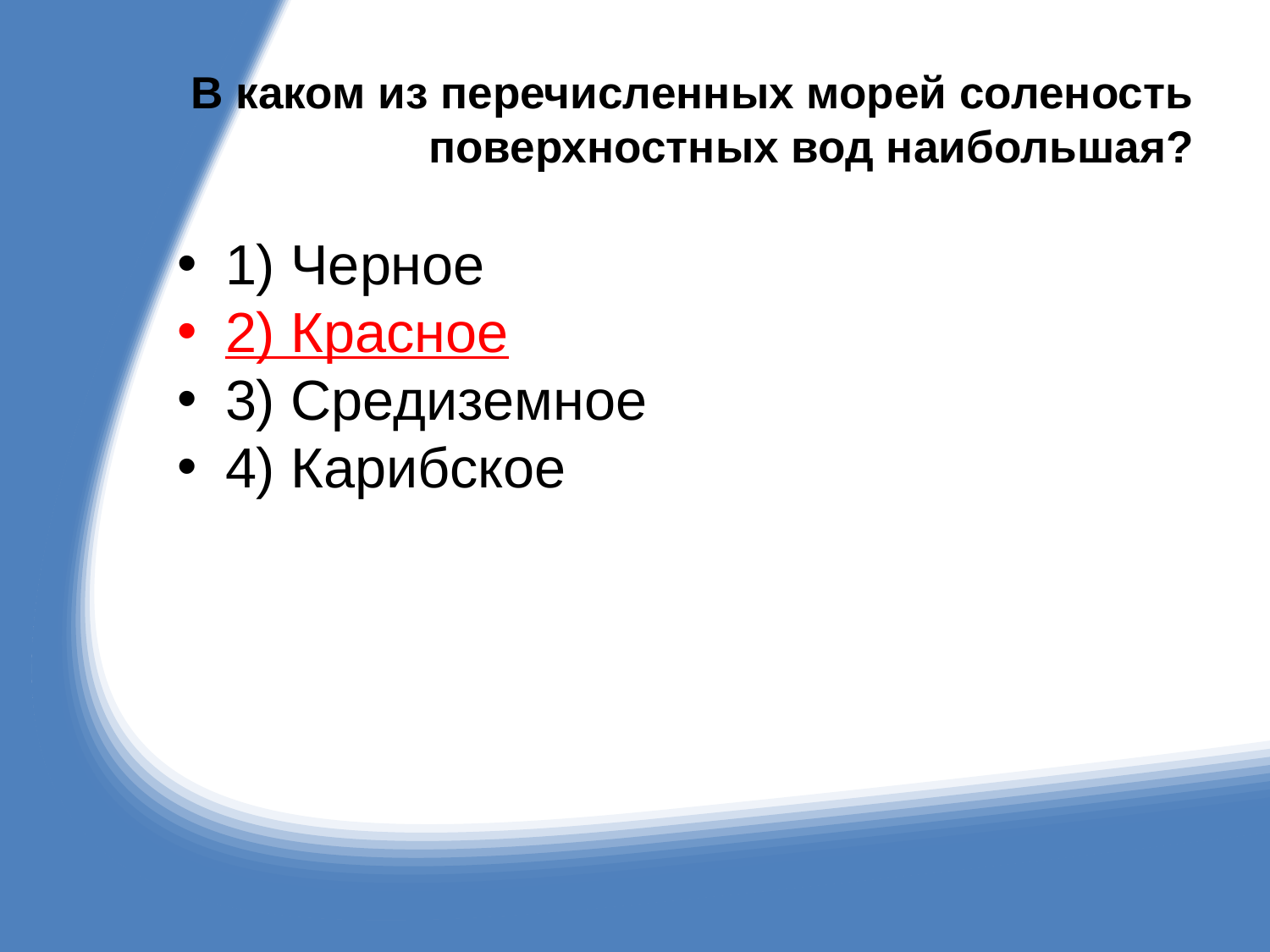

# В каком из перечисленных морей соленость поверхностных вод наибольшая?
1) Черное
2) Красное
3) Средиземное
4) Карибское